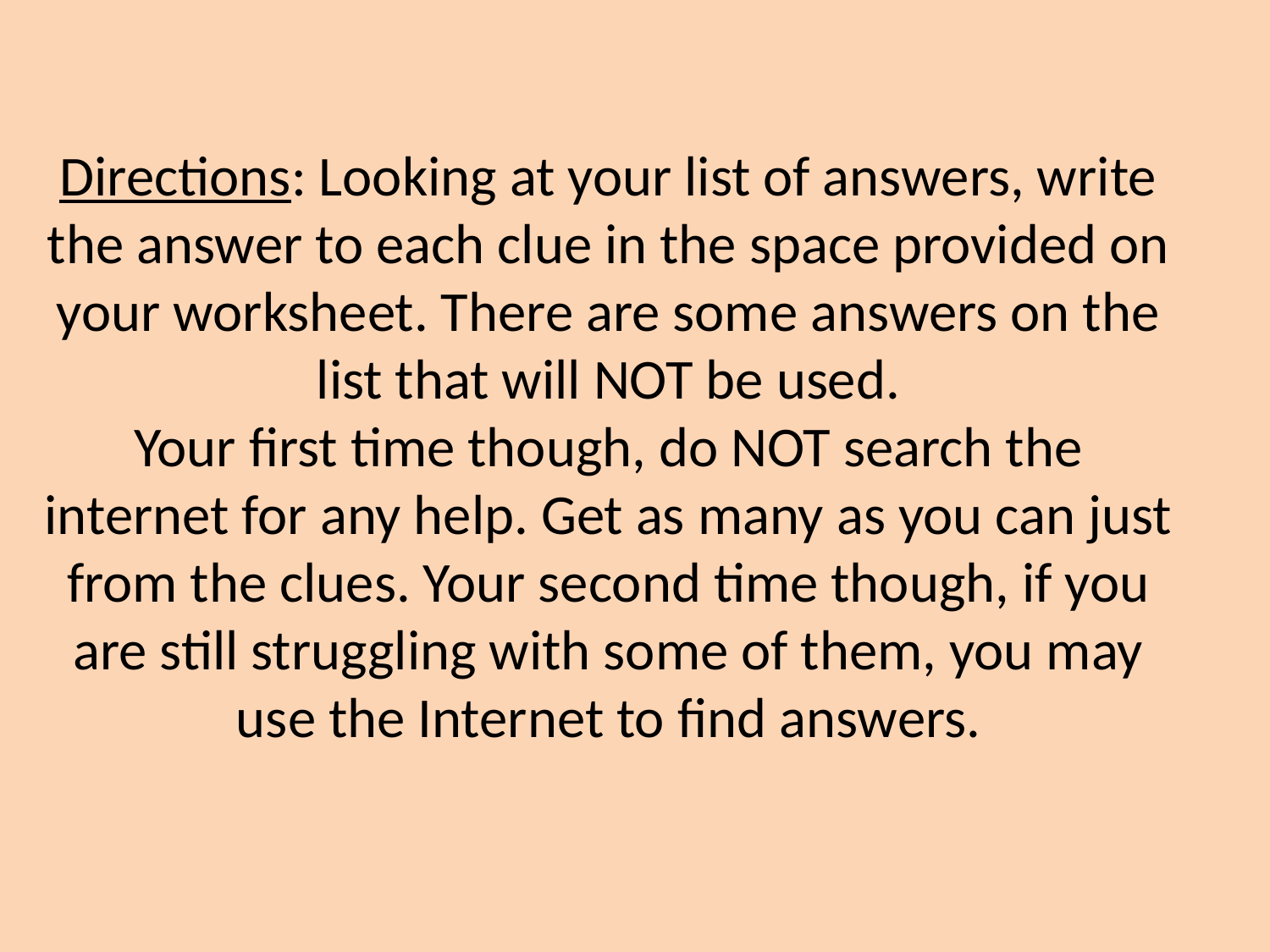

# Directions: Looking at your list of answers, write the answer to each clue in the space provided on your worksheet. There are some answers on the list that will NOT be used. Your first time though, do NOT search the internet for any help. Get as many as you can just from the clues. Your second time though, if you are still struggling with some of them, you may use the Internet to find answers.